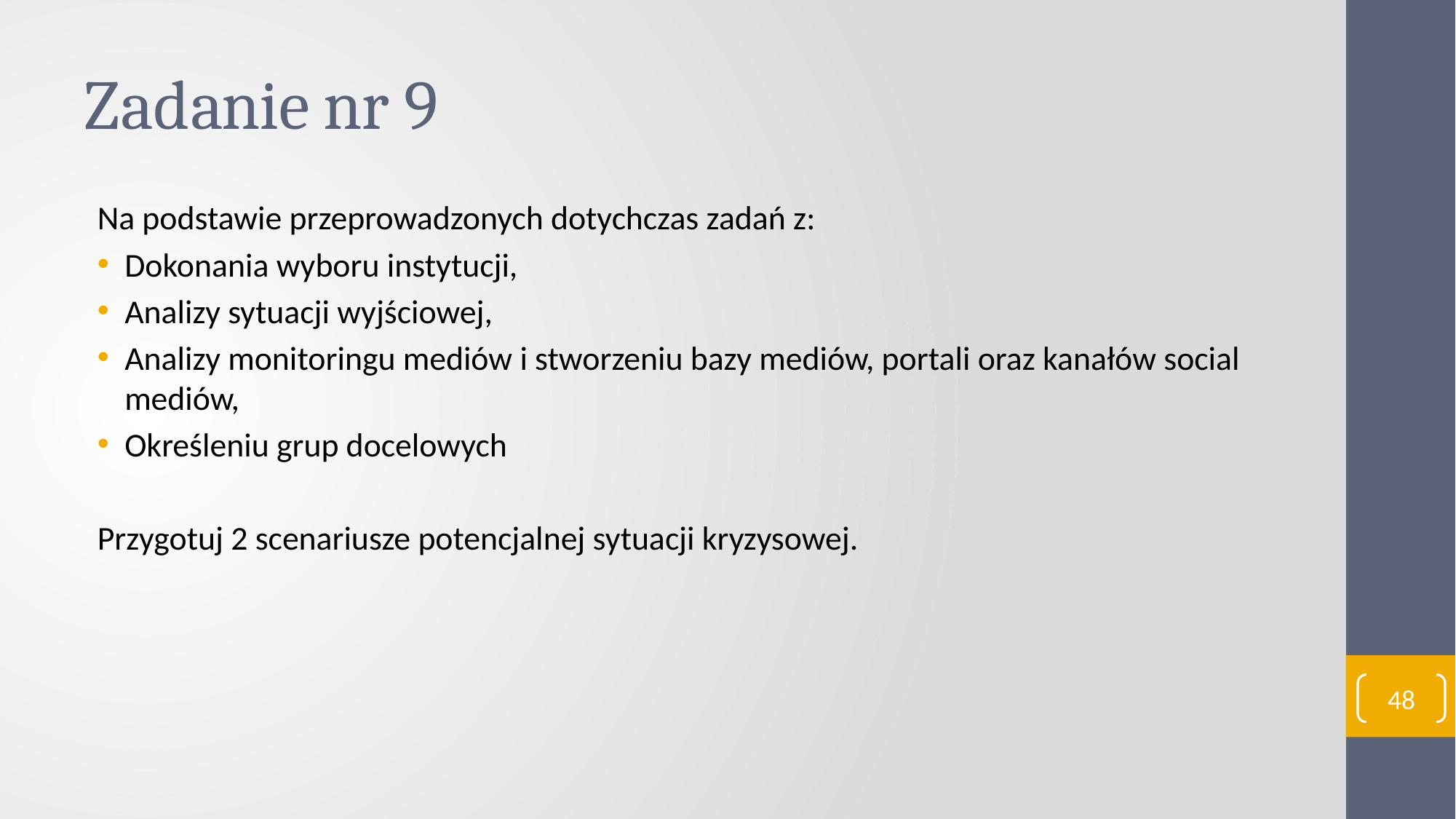

# Zadanie nr 9
Na podstawie przeprowadzonych dotychczas zadań z:
Dokonania wyboru instytucji,
Analizy sytuacji wyjściowej,
Analizy monitoringu mediów i stworzeniu bazy mediów, portali oraz kanałów social mediów,
Określeniu grup docelowych

Przygotuj 2 scenariusze potencjalnej sytuacji kryzysowej.

48